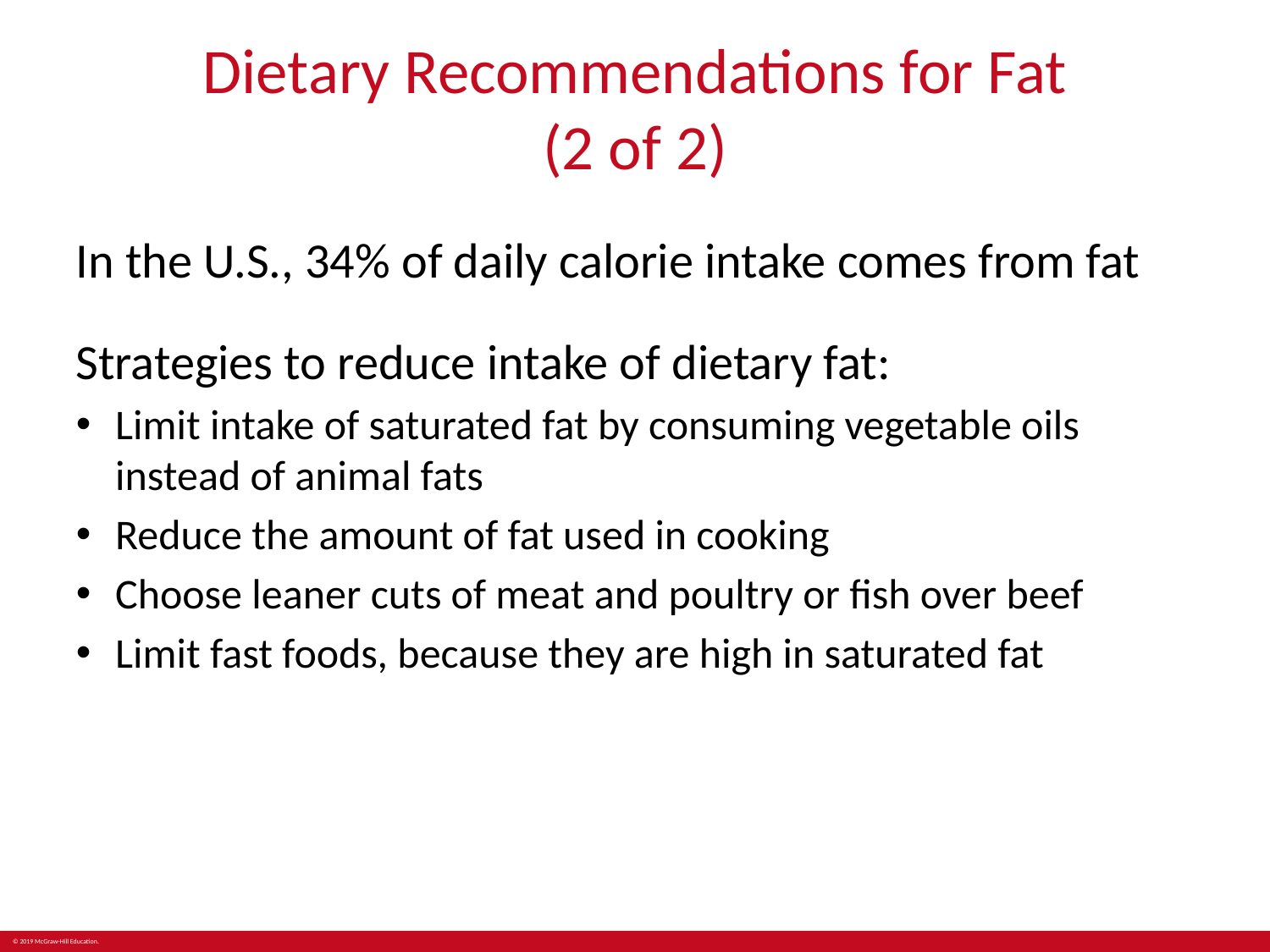

# Dietary Recommendations for Fat (2 of 2)
In the U.S., 34% of daily calorie intake comes from fat
Strategies to reduce intake of dietary fat:
Limit intake of saturated fat by consuming vegetable oils instead of animal fats
Reduce the amount of fat used in cooking
Choose leaner cuts of meat and poultry or fish over beef
Limit fast foods, because they are high in saturated fat